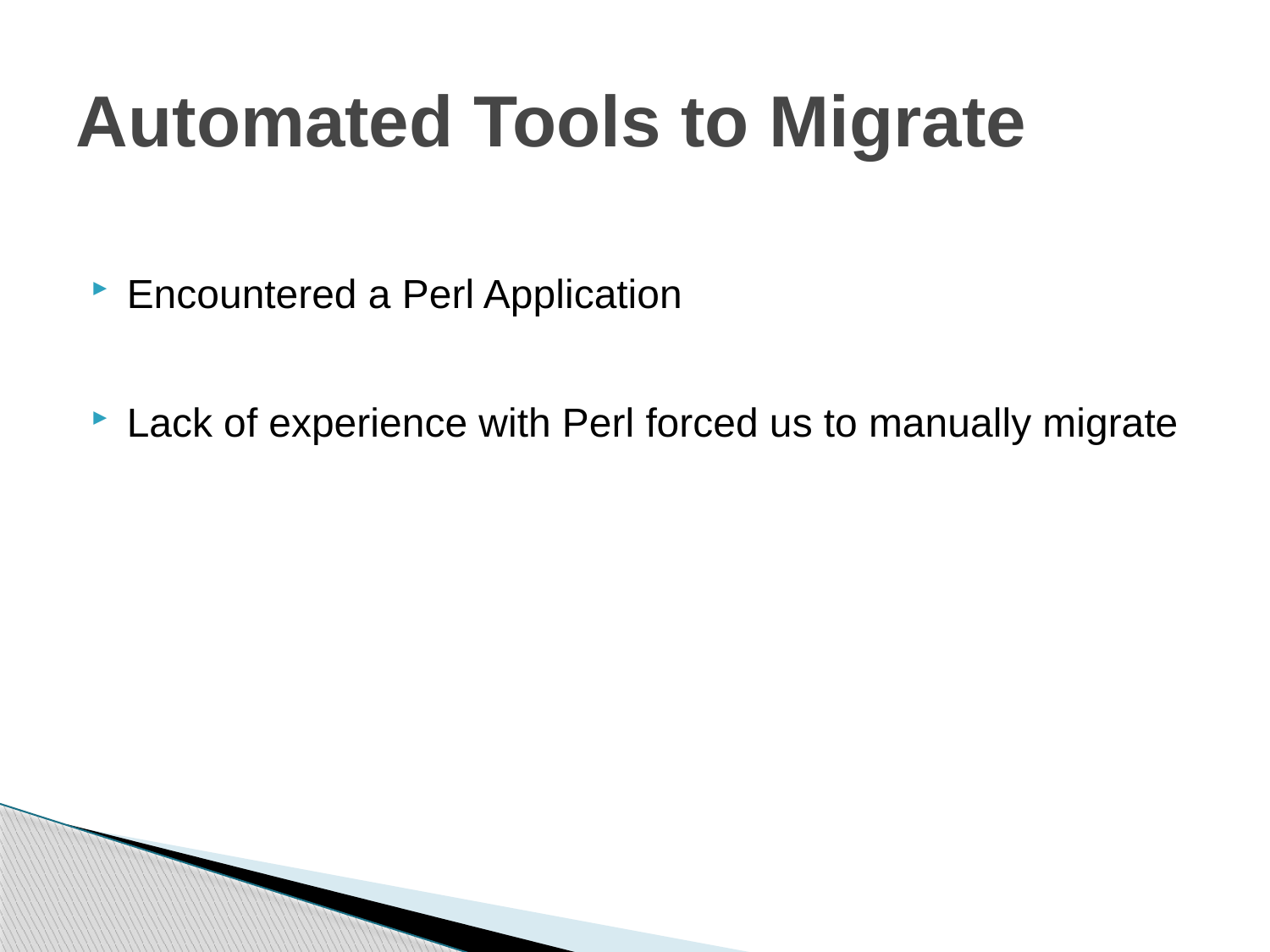

# Automated Tools to Migrate

Encountered a Perl Application

Lack of experience with Perl forced us to manually migrate